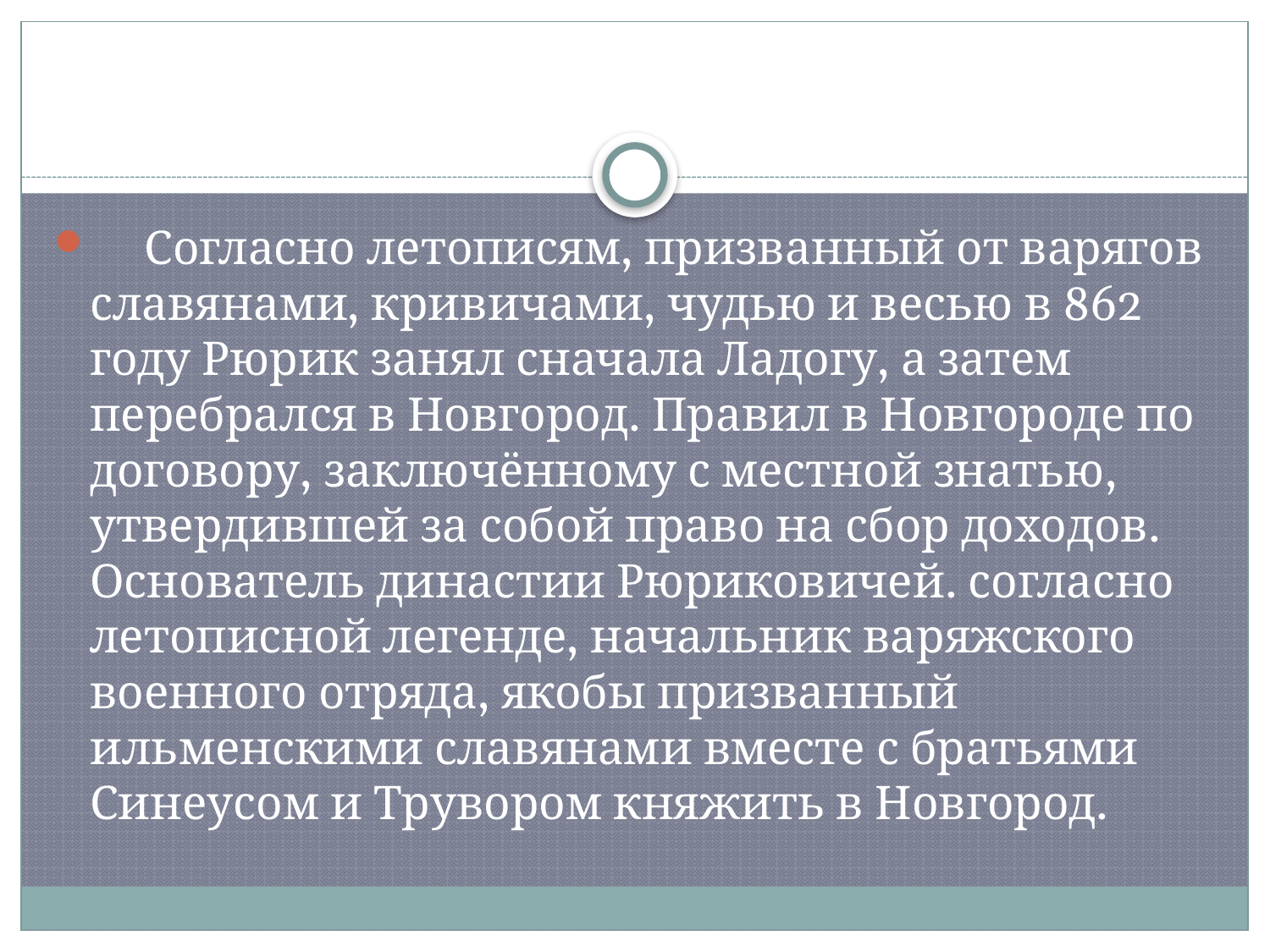

#
     Согласно летописям, призванный от варягов славянами, кривичами, чудью и весью в 862 году Рюрик занял сначала Ладогу, а затем перебрался в Новгород. Правил в Новгороде по договору, заключённому с местной знатью, утвердившей за собой право на сбор доходов. Основатель династии Рюриковичей. согласно летописной легенде, начальник варяжского военного отряда, якобы призванный ильменскими славянами вместе с братьями Синеусом и Трувором княжить в Новгород.